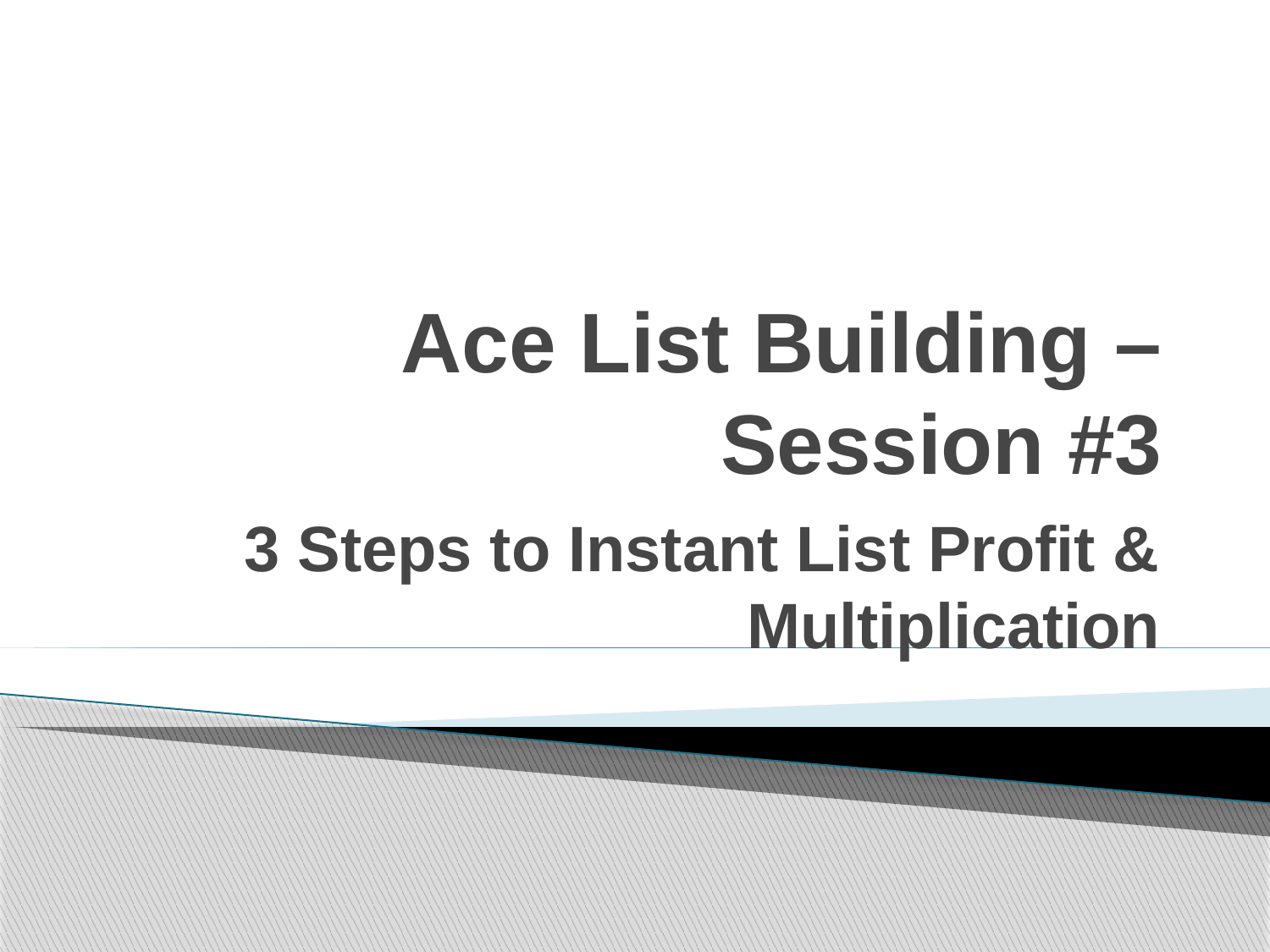

# Ace List Building – Session #3
3 Steps to Instant List Profit & Multiplication